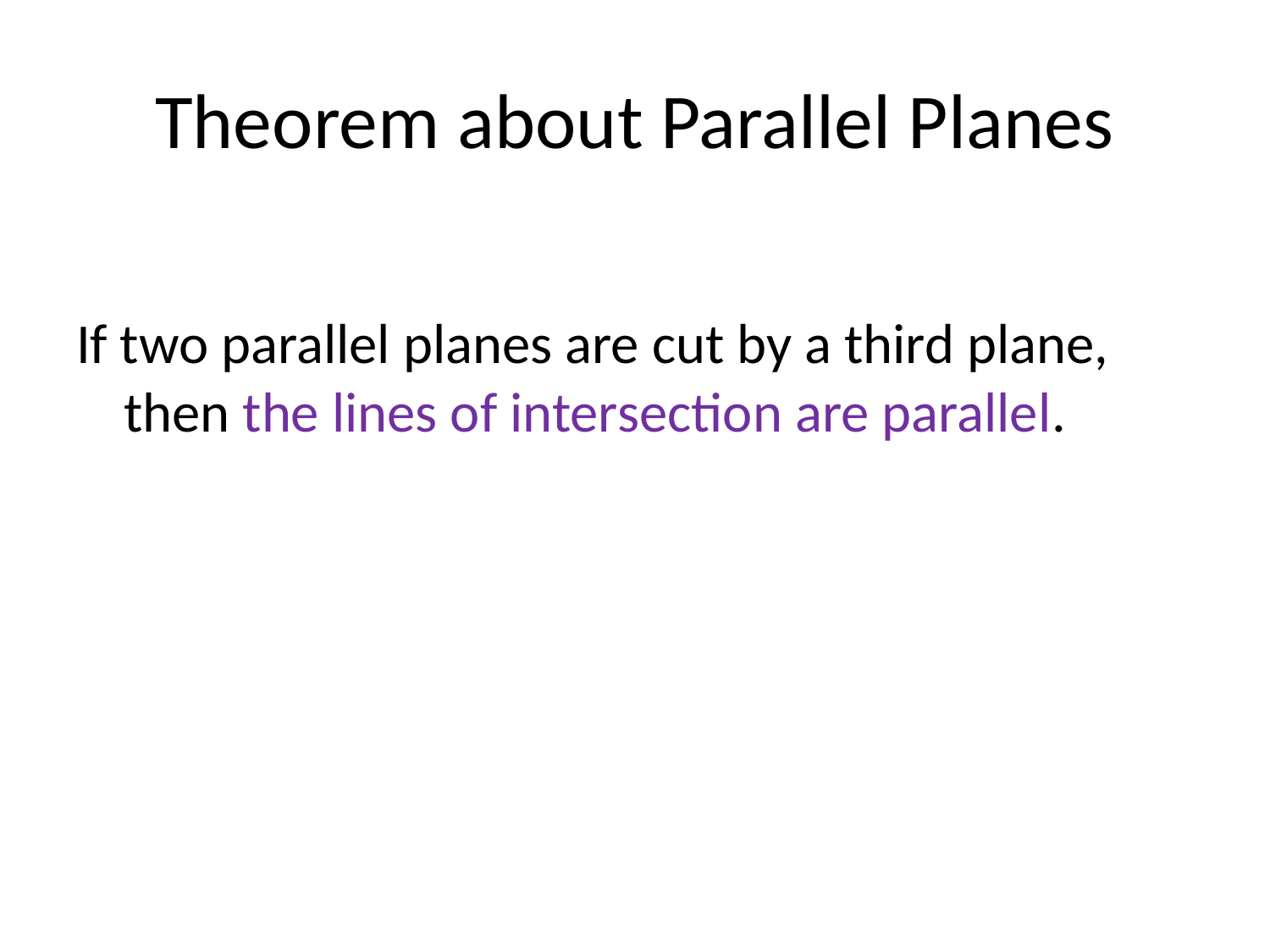

# Theorem about Parallel Planes

If two parallel planes are cut by a third plane, then the lines of intersection are parallel.